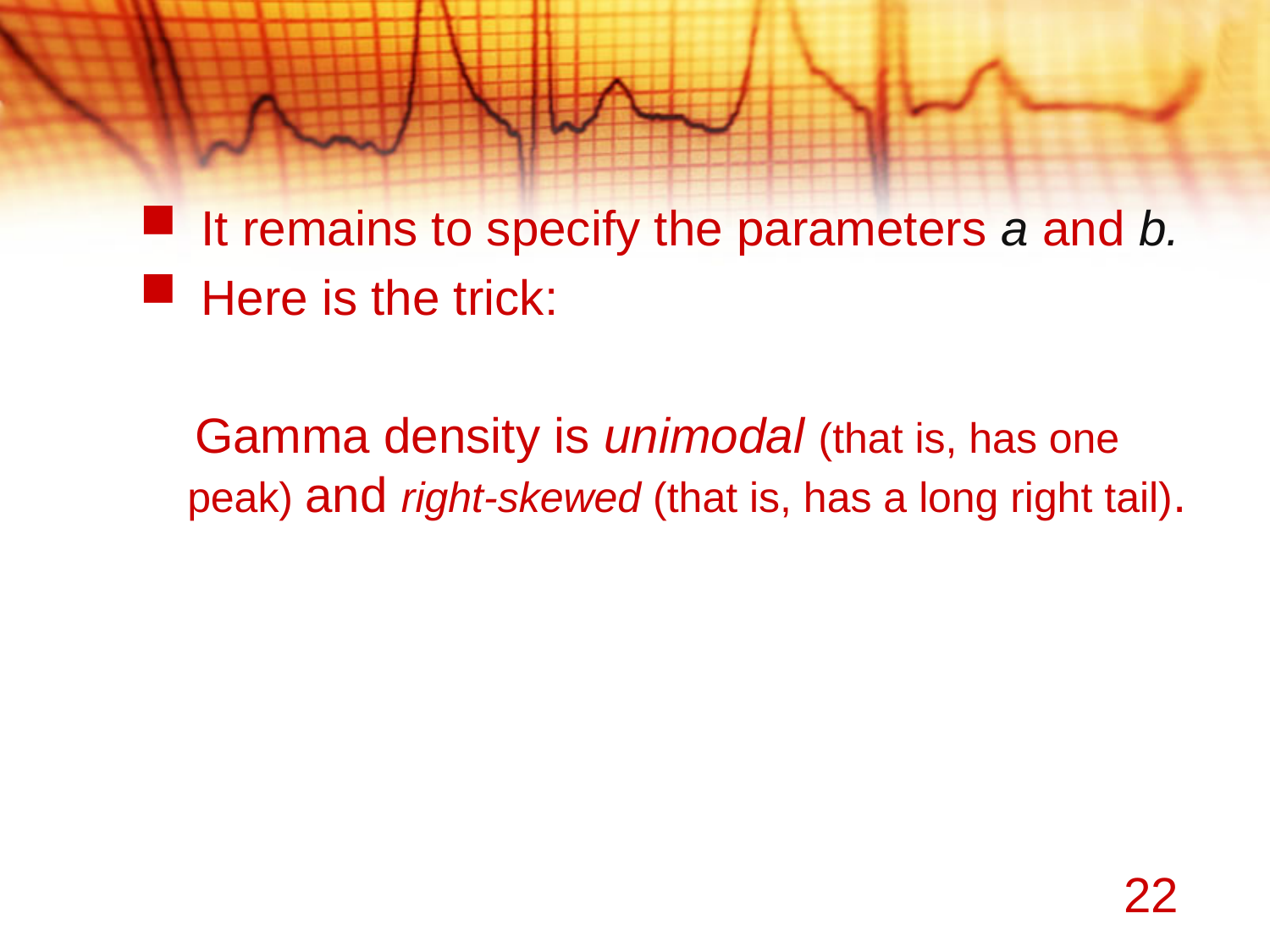

It remains to specify the parameters a and b.
 Here is the trick:

    Gamma density is unimodal (that is, has one peak) and right-skewed (that is, has a long right tail).
22